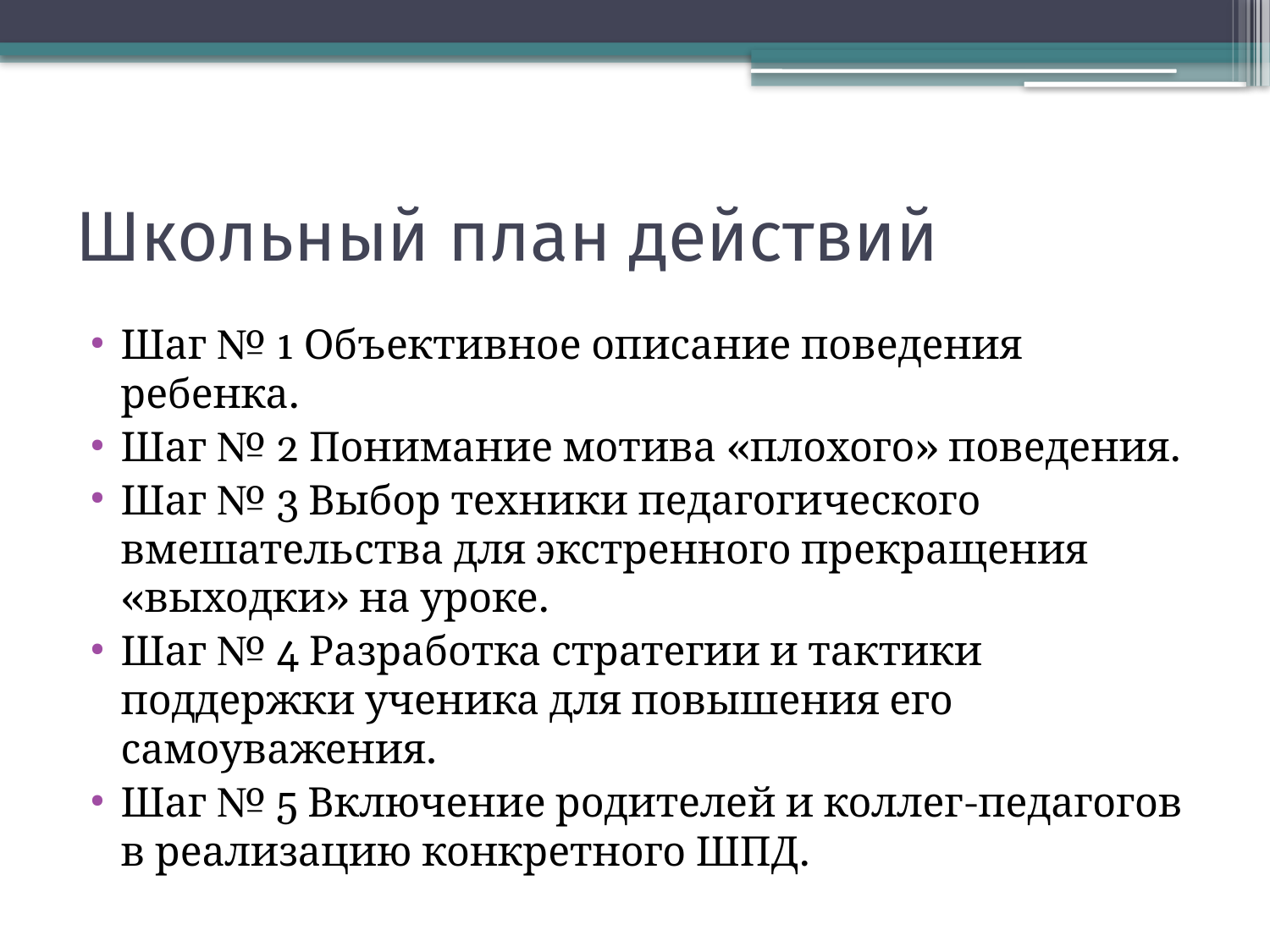

# Школьный план действий
Шаг № 1 Объективное описание поведения ребенка.
Шаг № 2 Понимание мотива «плохого» поведения.
Шаг № 3 Выбор техники педагогического вмешательства для экстренного прекращения «выходки» на уроке.
Шаг № 4 Разработка стратегии и тактики поддержки ученика для повышения его самоуважения.
Шаг № 5 Включение родителей и коллег-педагогов в реализацию конкретного ШПД.